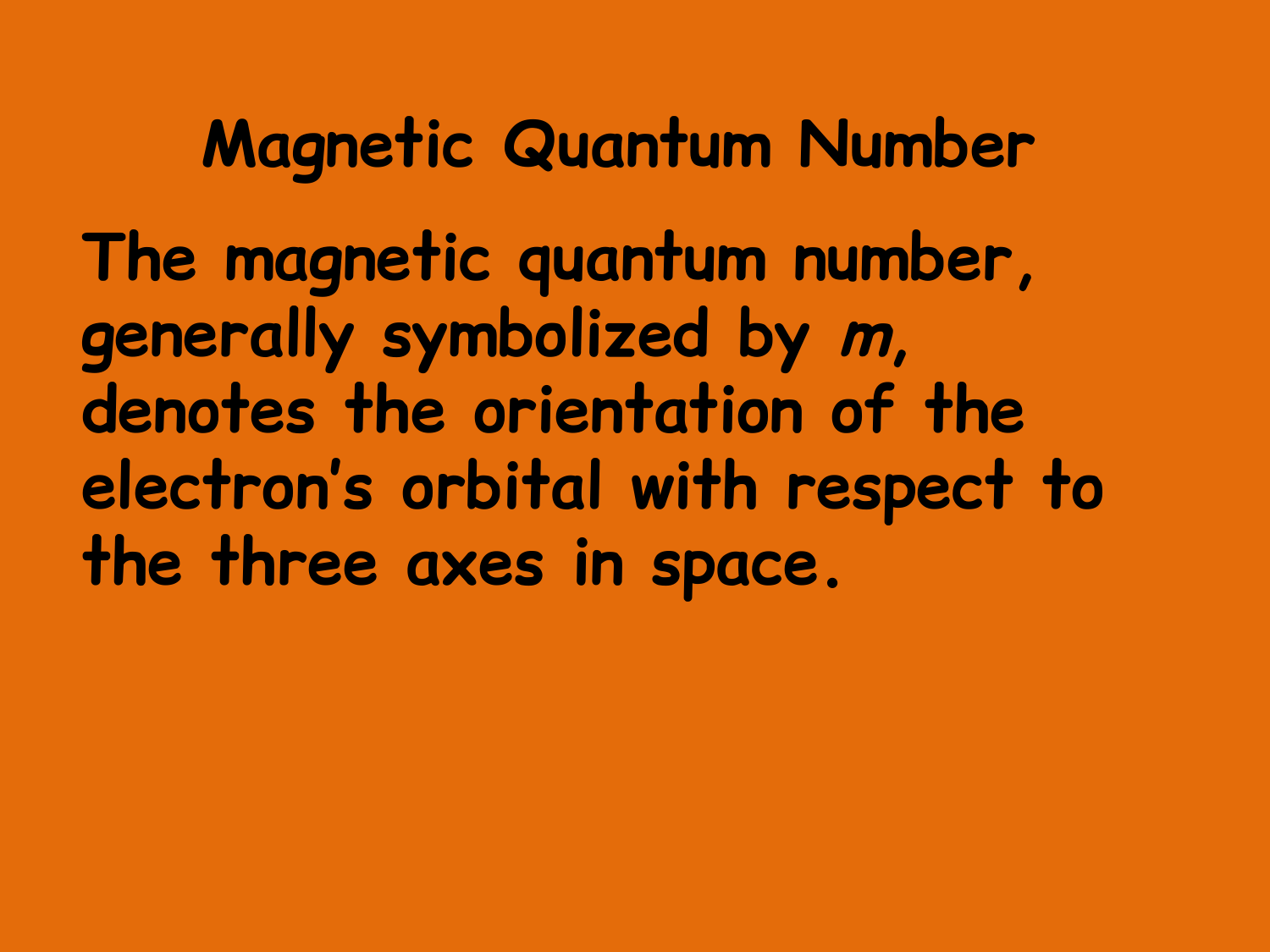

Magnetic Quantum Number
The magnetic quantum number, generally symbolized by m, denotes the orientation of the electron’s orbital with respect to the three axes in space.